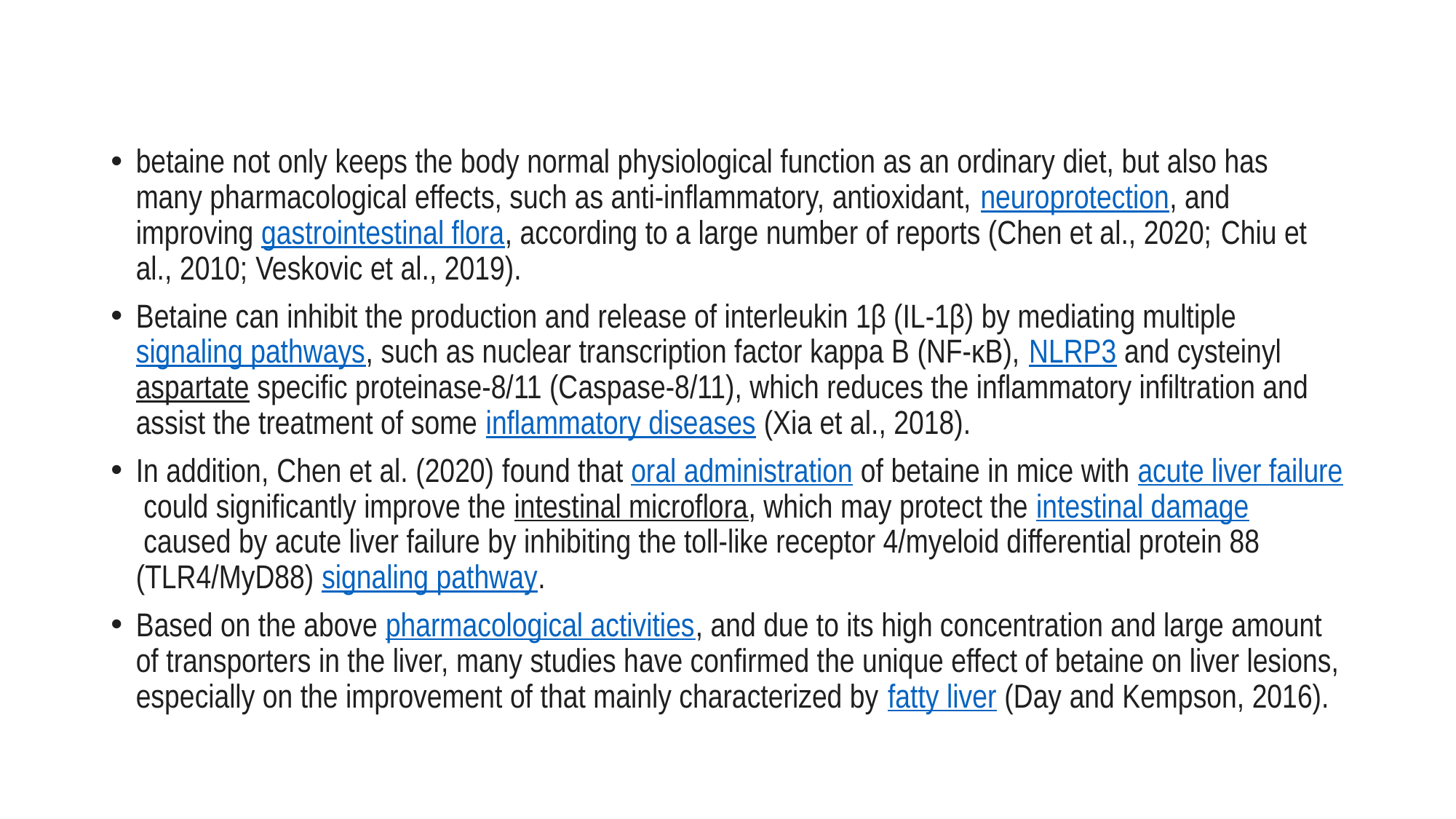

#
betaine not only keeps the body normal physiological function as an ordinary diet, but also has many pharmacological effects, such as anti-inflammatory, antioxidant, neuroprotection, and improving gastrointestinal flora, according to a large number of reports (Chen et al., 2020; Chiu et al., 2010; Veskovic et al., 2019).
Betaine can inhibit the production and release of interleukin 1β (IL-1β) by mediating multiple signaling pathways, such as nuclear transcription factor kappa B (NF-κB), NLRP3 and cysteinyl aspartate specific proteinase-8/11 (Caspase-8/11), which reduces the inflammatory infiltration and assist the treatment of some inflammatory diseases (Xia et al., 2018).
In addition, Chen et al. (2020) found that oral administration of betaine in mice with acute liver failure could significantly improve the intestinal microflora, which may protect the intestinal damage caused by acute liver failure by inhibiting the toll-like receptor 4/myeloid differential protein 88 (TLR4/MyD88) signaling pathway.
Based on the above pharmacological activities, and due to its high concentration and large amount of transporters in the liver, many studies have confirmed the unique effect of betaine on liver lesions, especially on the improvement of that mainly characterized by fatty liver (Day and Kempson, 2016).